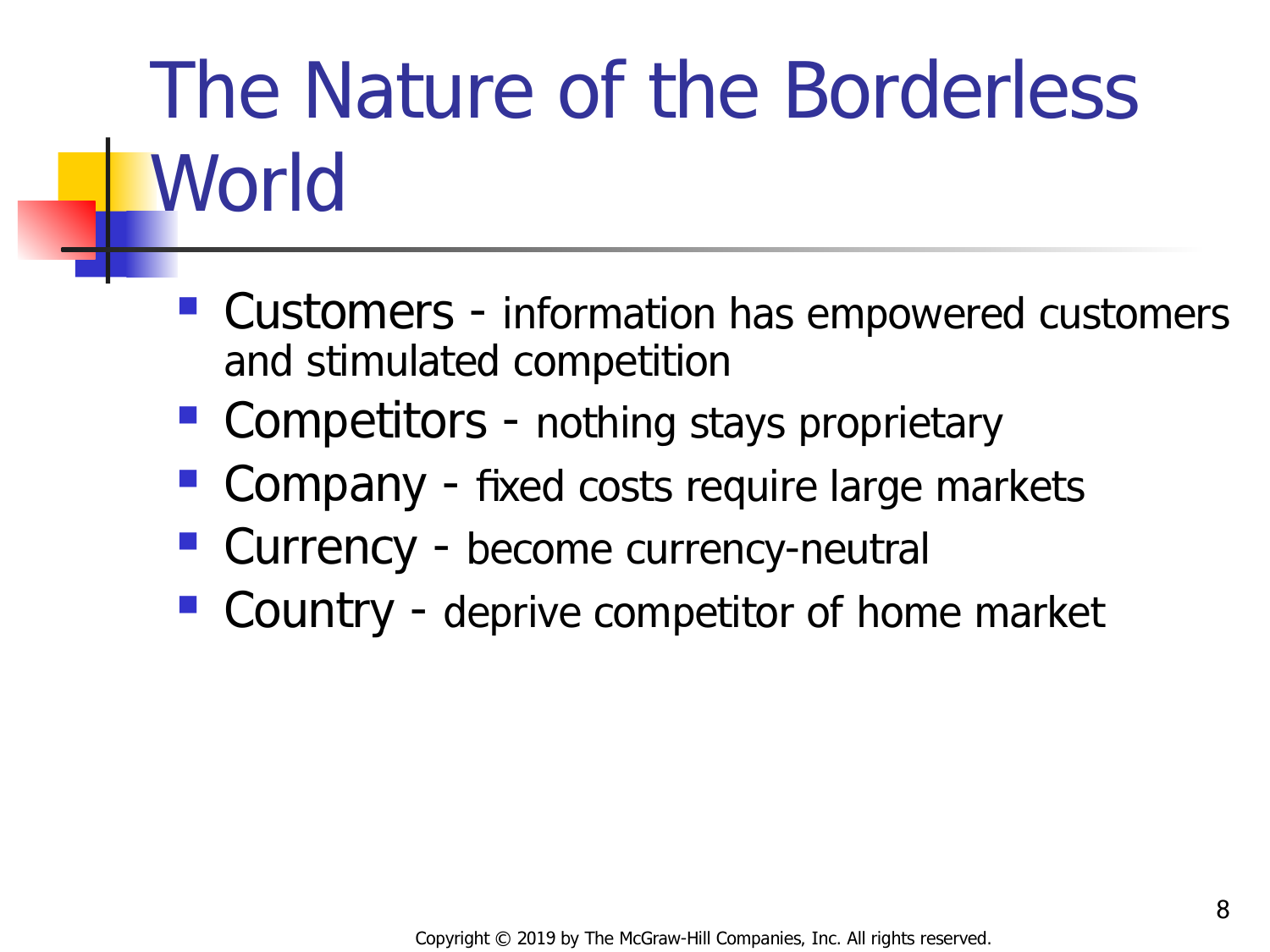

# The Nature of the Borderless World
Customers - information has empowered customers and stimulated competition
Competitors - nothing stays proprietary
Company - fixed costs require large markets
Currency - become currency-neutral
Country - deprive competitor of home market
8
Copyright © 2019 by The McGraw-Hill Companies, Inc. All rights reserved.